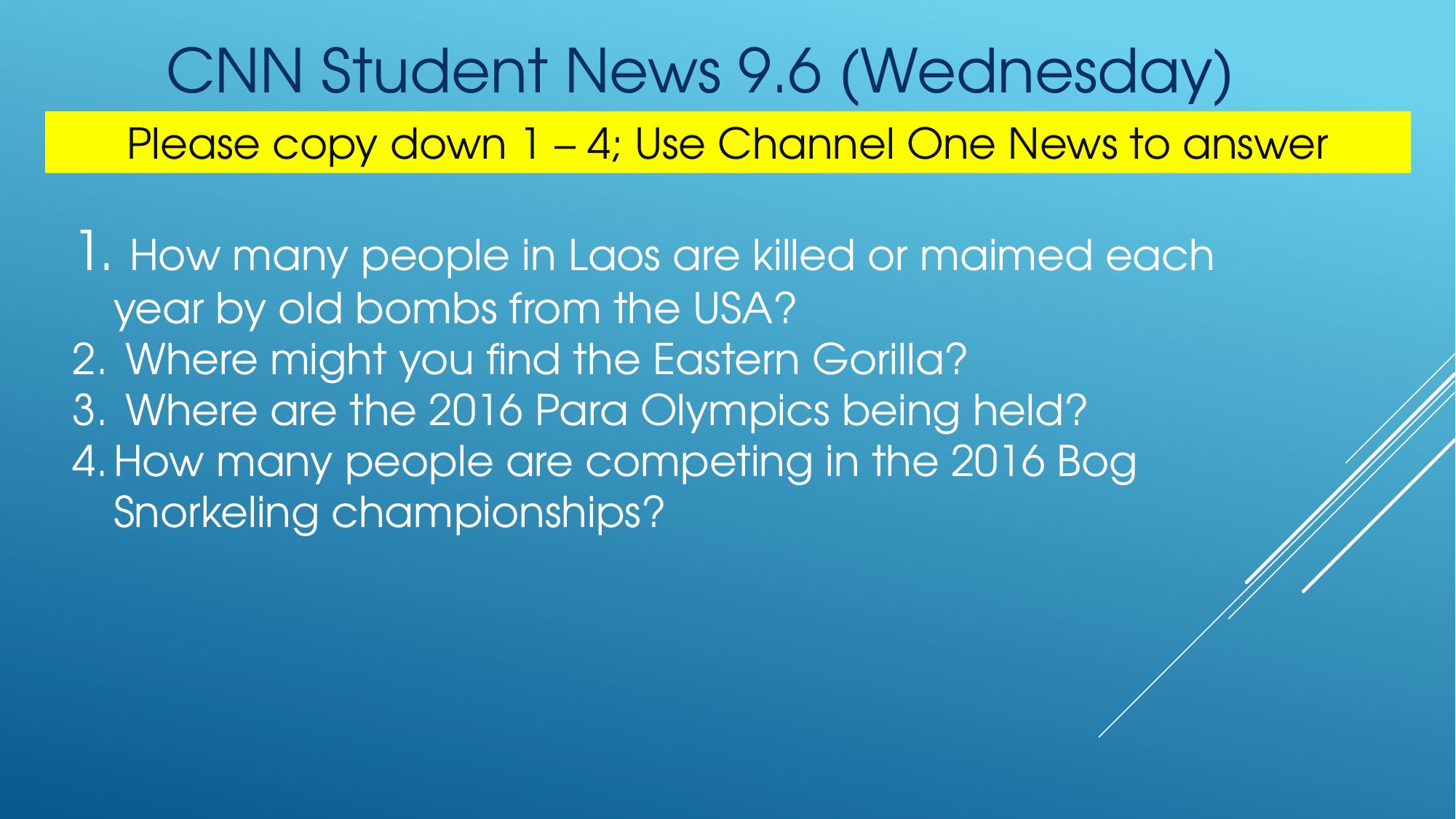

CNN Student News 9.6 (Wednesday)
Please copy down 1 – 4; Use Channel One News to answer

 How many people in Laos are killed or maimed each year by old bombs from the USA?
 Where might you find the Eastern Gorilla?
 Where are the 2016 Para Olympics being held?
How many people are competing in the 2016 Bog Snorkeling championships?